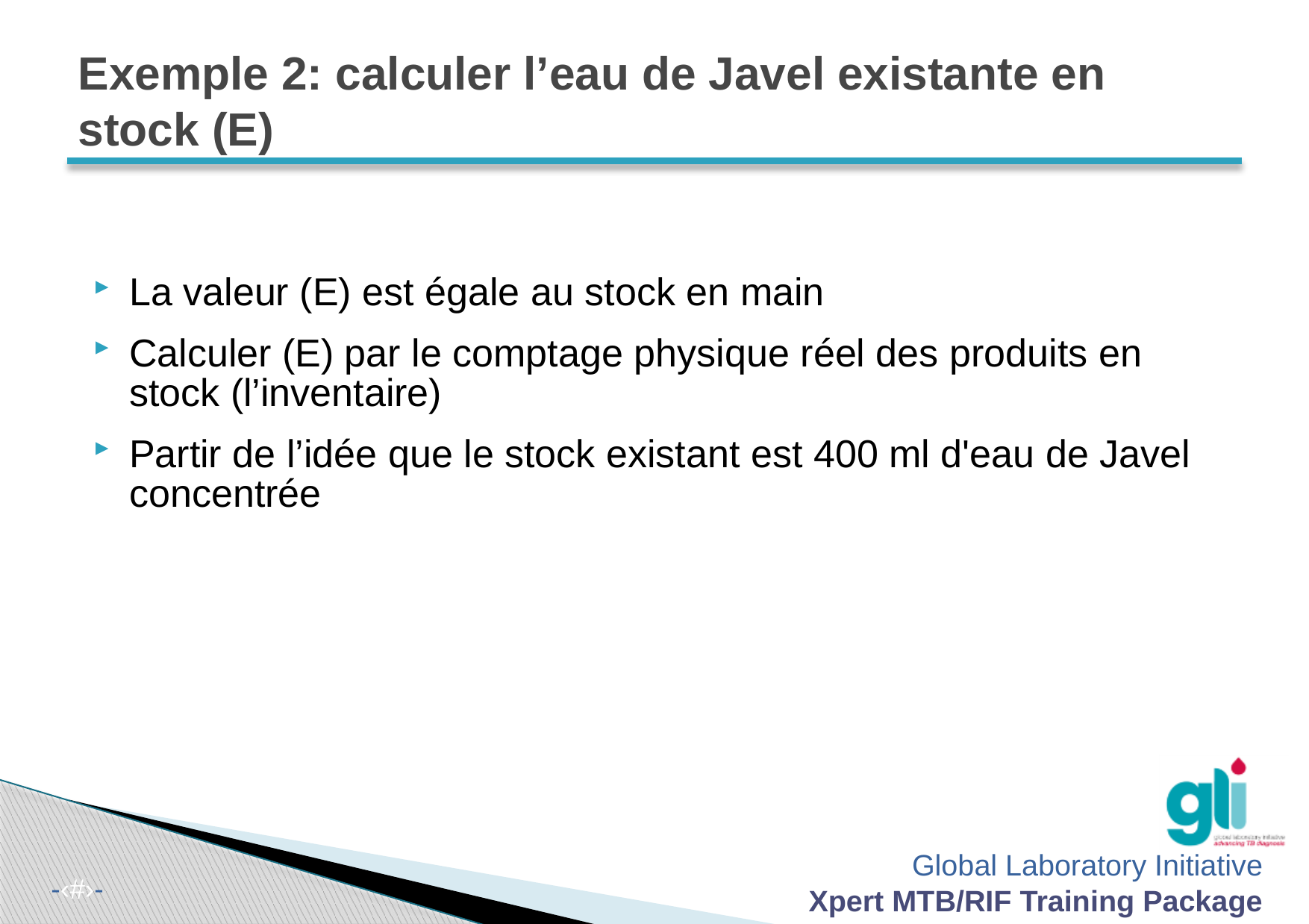

# Exemple 2: calculer l’eau de Javel existante en stock (E)

La valeur (E) est égale au stock en main
Calculer (E) par le comptage physique réel des produits en stock (l’inventaire)
Partir de l’idée que le stock existant est 400 ml d'eau de Javel concentrée